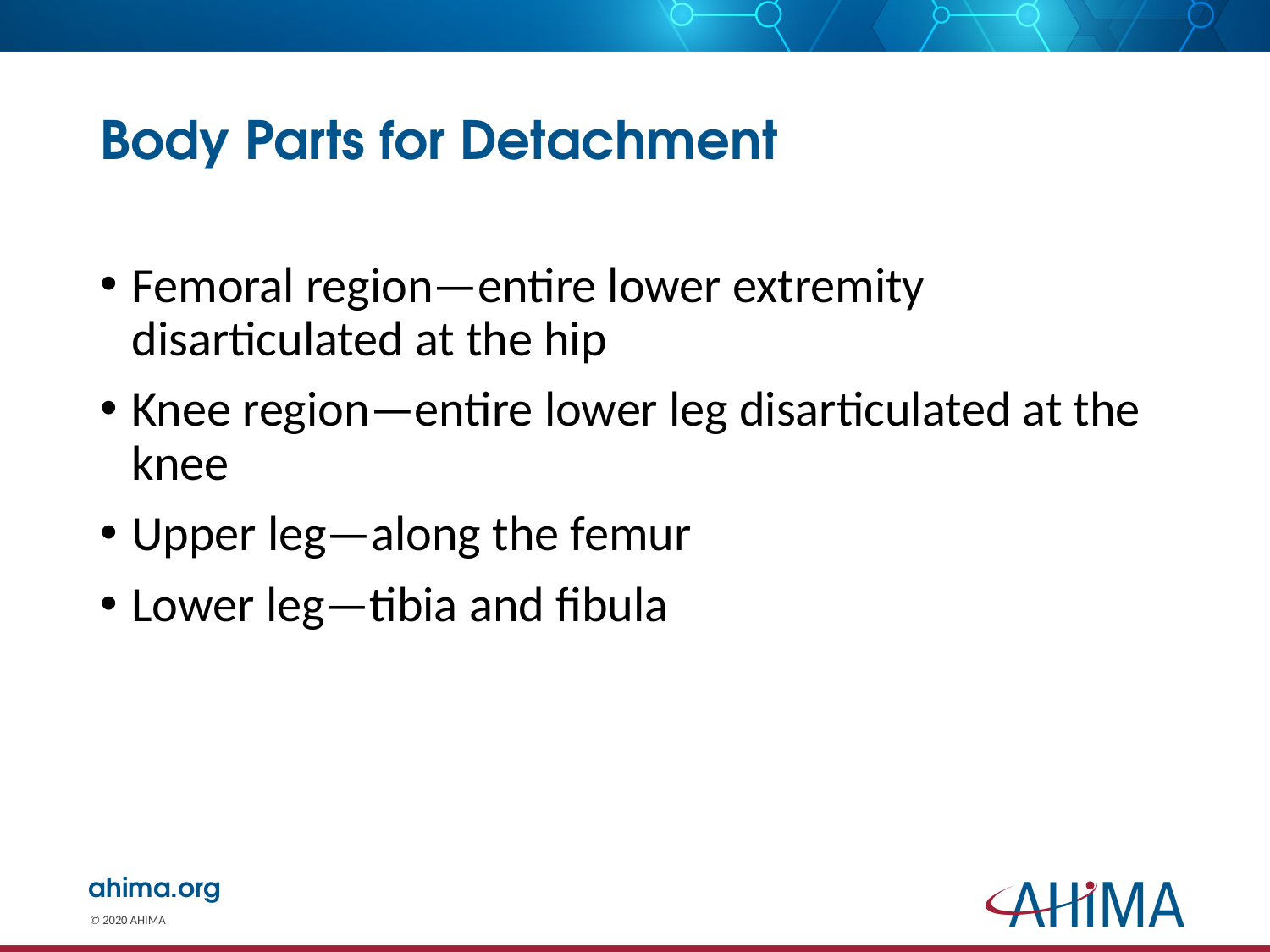

# Body Parts for Detachment
Femoral region—entire lower extremity disarticulated at the hip
Knee region—entire lower leg disarticulated at the knee
Upper leg—along the femur
Lower leg—tibia and fibula